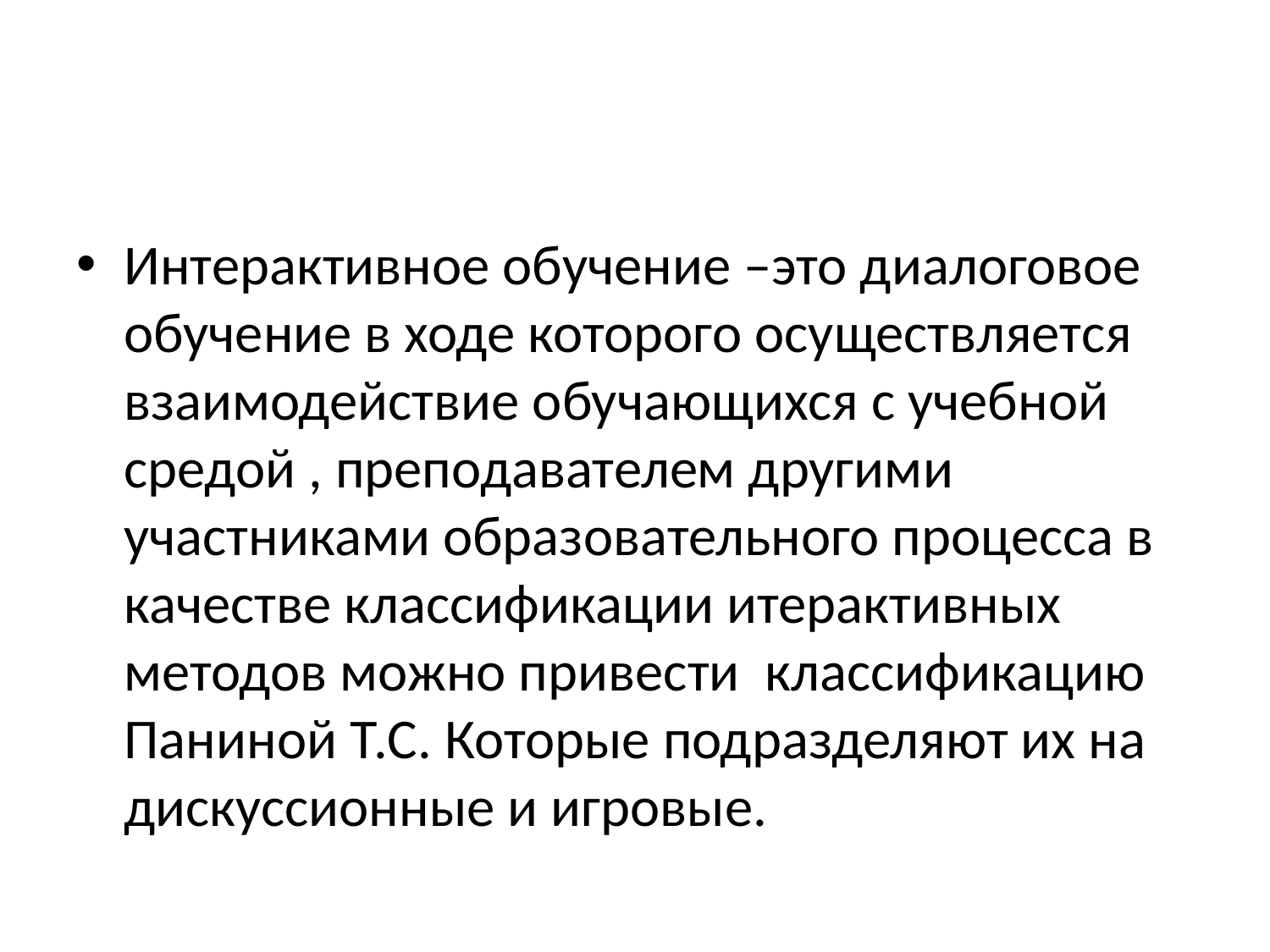

#
Интерактивное обучение –это диалоговое обучение в ходе которого осуществляется взаимодействие обучающихся с учебной средой , преподавателем другими участниками образовательного процесса в качестве классификации итерактивных методов можно привести  классификацию Паниной Т.С. Которые подразделяют их на дискуссионные и игровые.